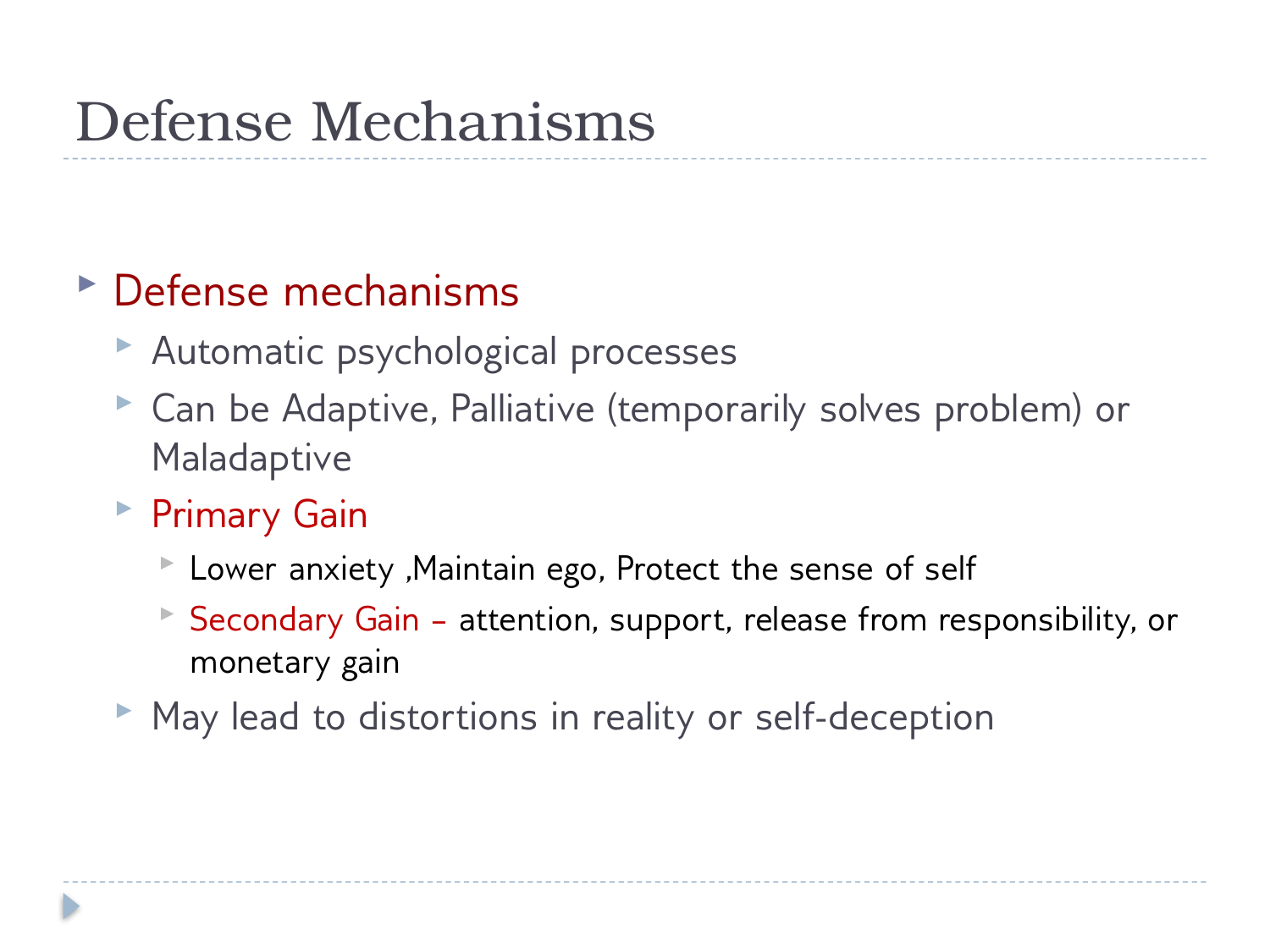

# Defense Mechanisms
Defense mechanisms
Automatic psychological processes
Can be Adaptive, Palliative (temporarily solves problem) or Maladaptive
Primary Gain
Lower anxiety ,Maintain ego, Protect the sense of self
Secondary Gain – attention, support, release from responsibility, or monetary gain
May lead to distortions in reality or self-deception